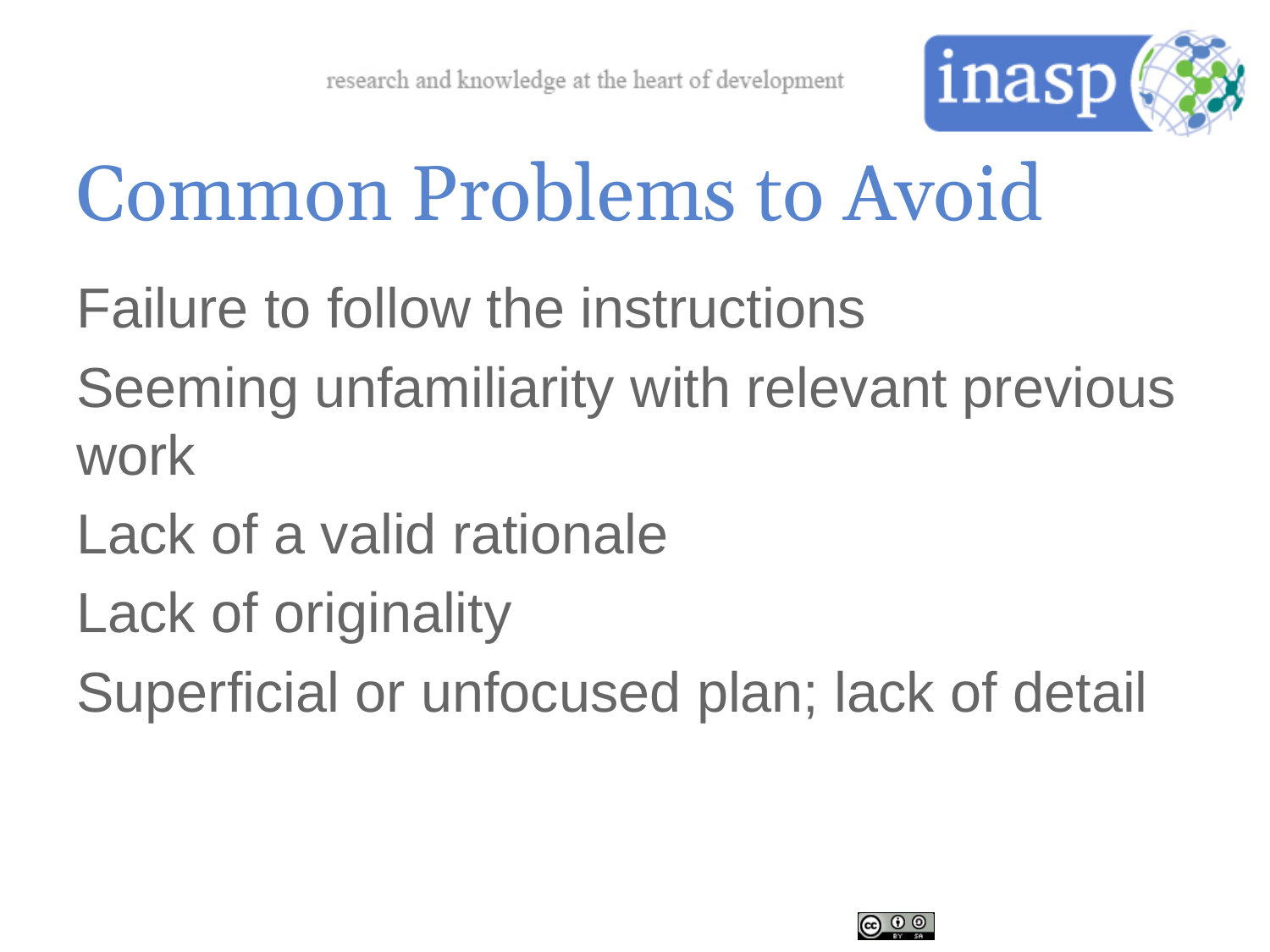

# Common Problems to Avoid
Failure to follow the instructions
Seeming unfamiliarity with relevant previous work
Lack of a valid rationale
Lack of originality
Superficial or unfocused plan; lack of detail